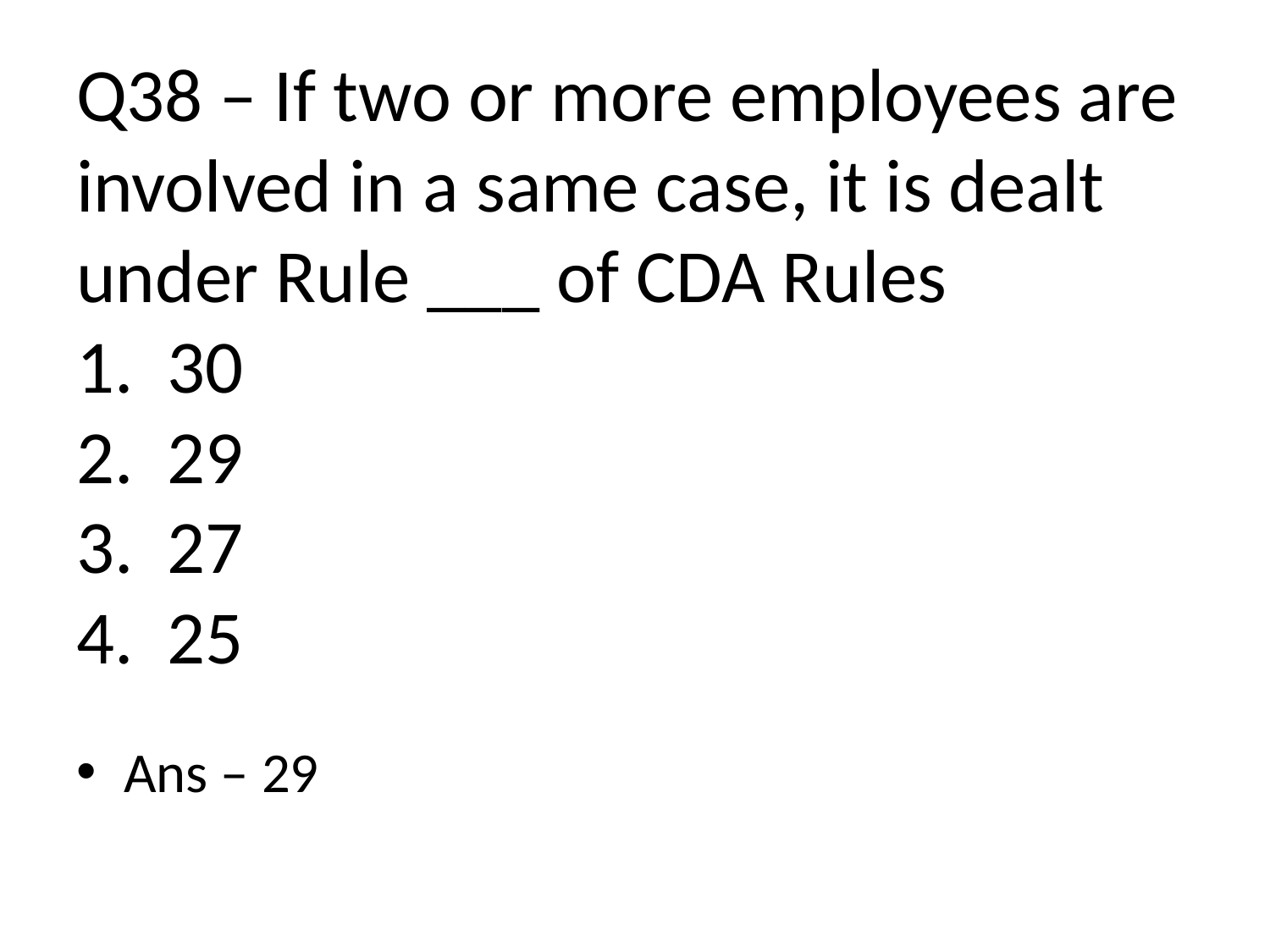

# Q38 – If two or more employees are involved in a same case, it is dealt under Rule ___ of CDA Rules 1.  30 2.  29 3.  27 4.  25
Ans – 29